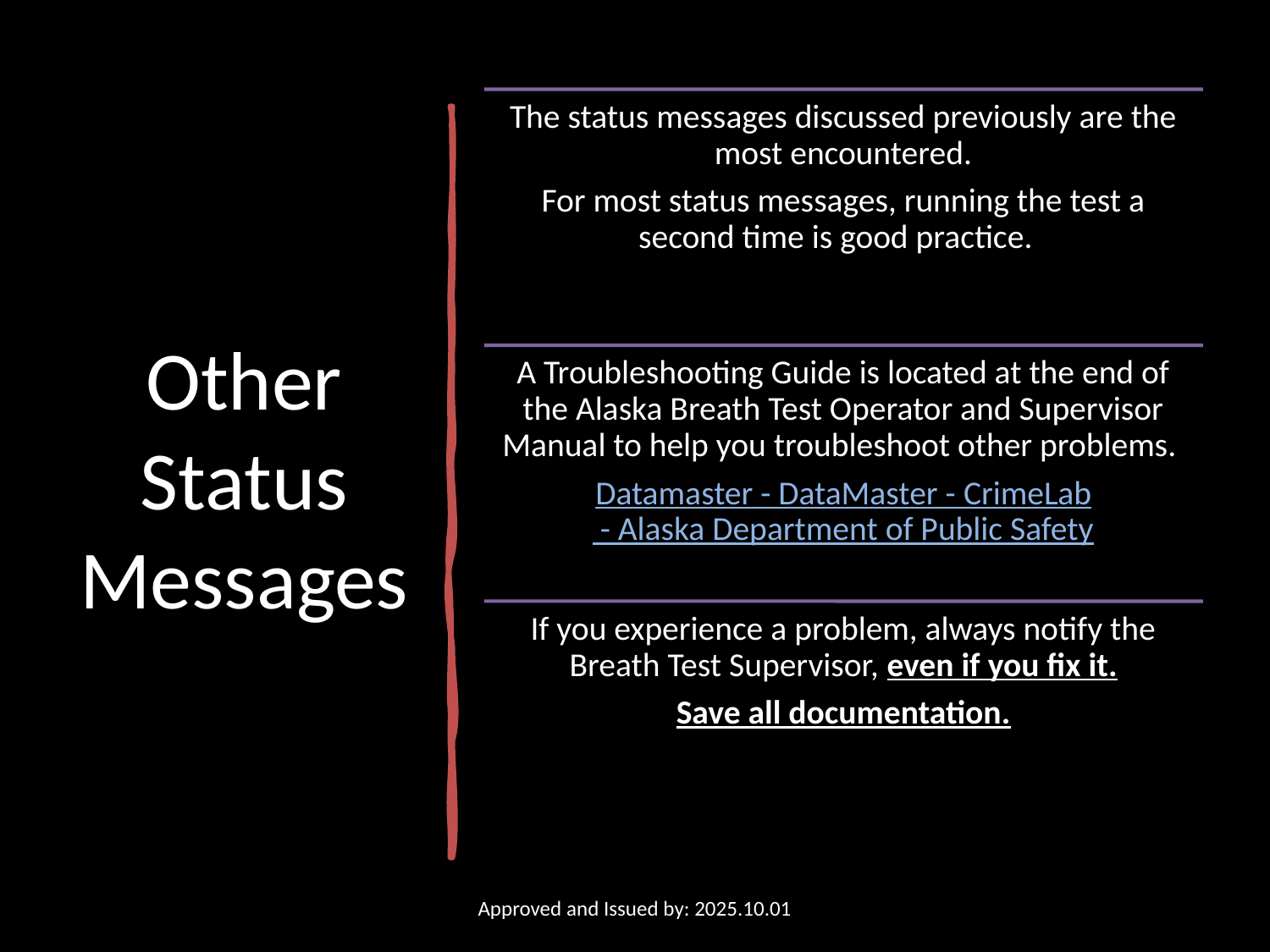

The status messages discussed previously are the most encountered.
For most status messages, running the test a second time is good practice.
A Troubleshooting Guide is located at the end of the Alaska Breath Test Operator and Supervisor Manual to help you troubleshoot other problems.
Datamaster - DataMaster - CrimeLab - Alaska Department of Public Safety
If you experience a problem, always notify the Breath Test Supervisor, even if you fix it.
Save all documentation.
# Other Status Messages

Approved and Issued by: 2025.10.01